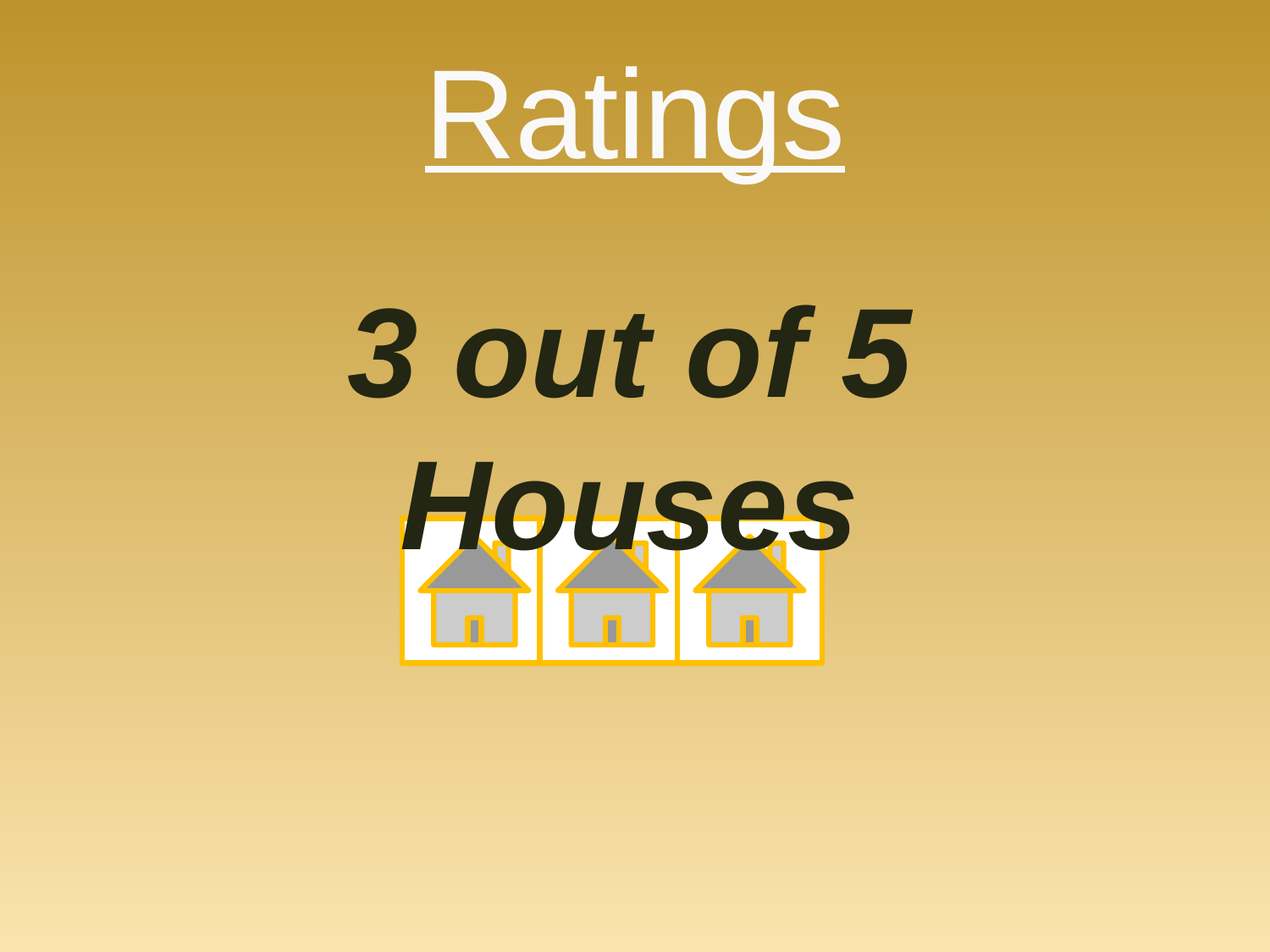

# Ratings
3 out of 5 Houses